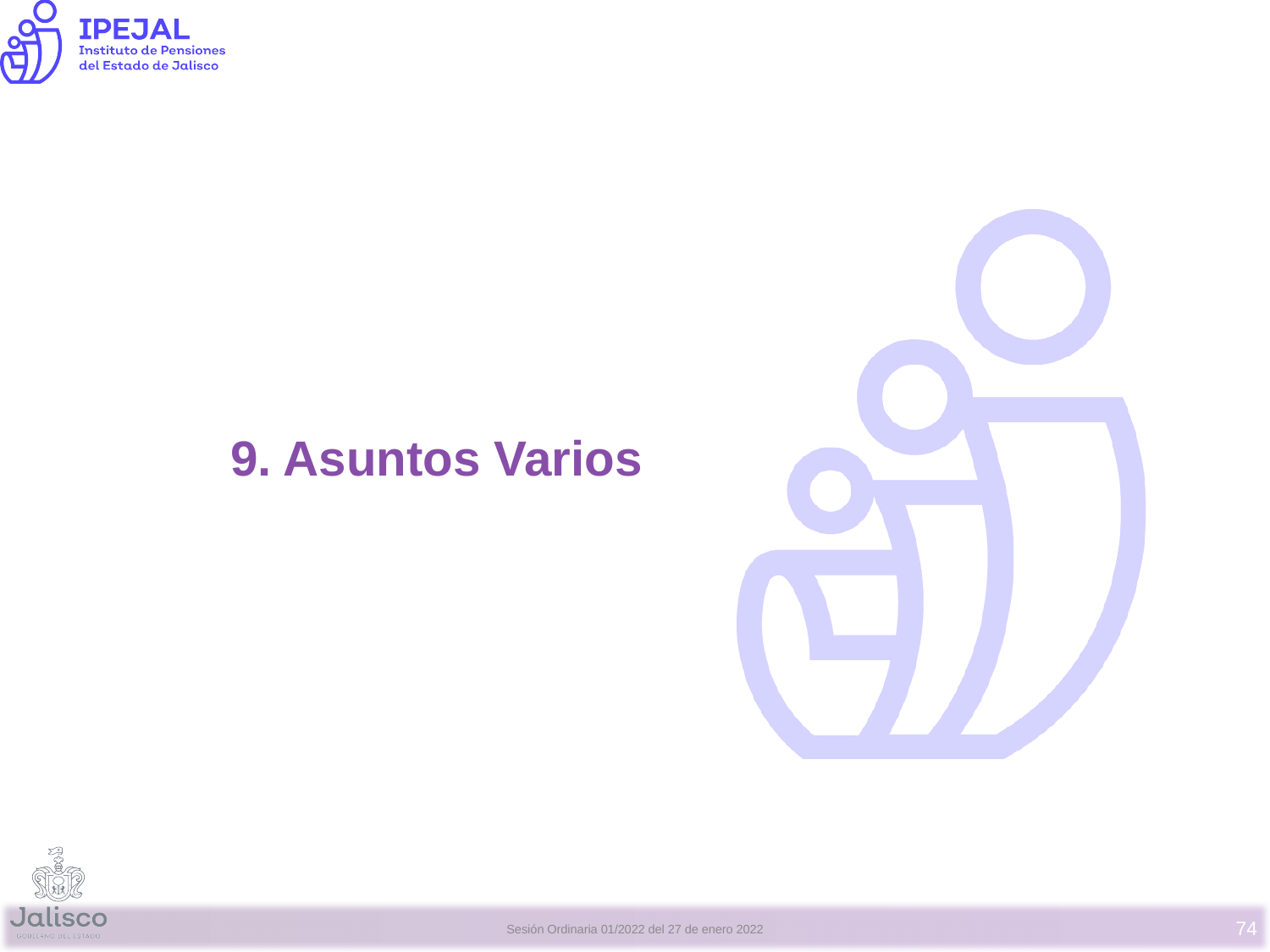

# 9. Asuntos Varios
74
Sesión Ordinaria 01/2022 del 27 de enero 2022